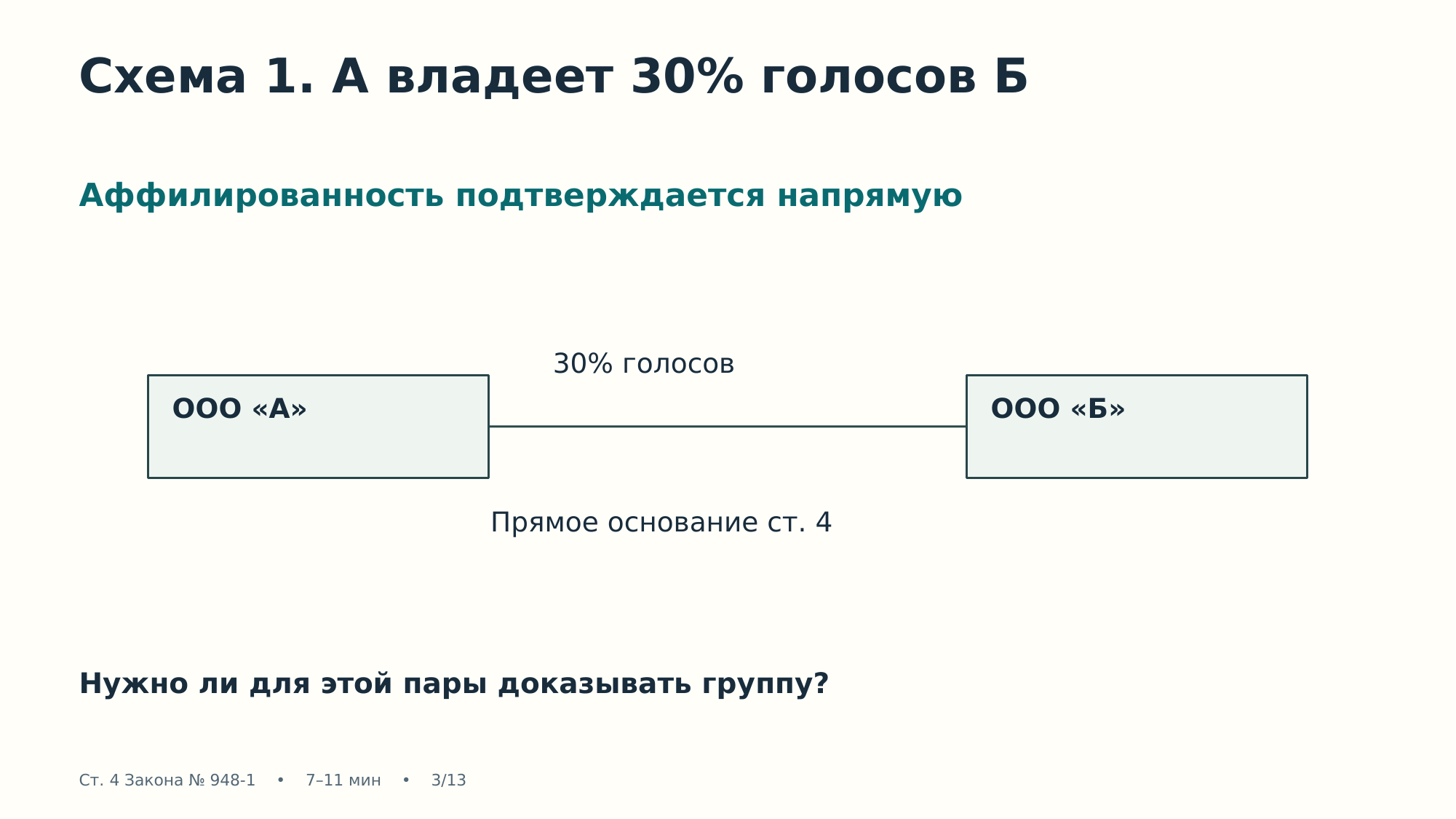

Схема 1. А владеет 30% голосов Б
Аффилированность подтверждается напрямую

30% голосов

ООО «А»
ООО «Б»

Прямое основание ст. 4
Нужно ли для этой пары доказывать группу?
Ст. 4 Закона № 948-1    •    7–11 мин    •    3/13